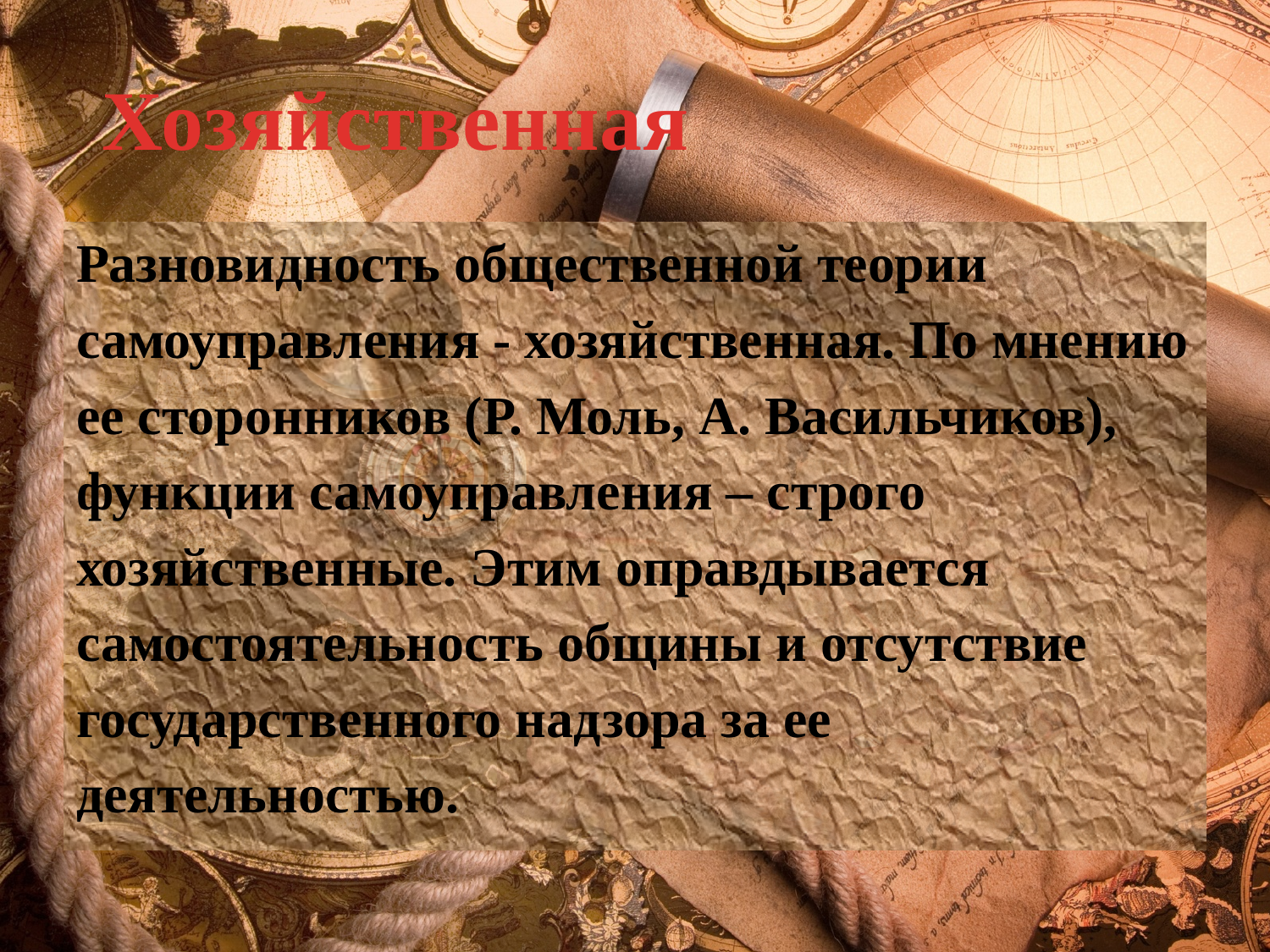

Хозяйственная
Разновидность общественной теории
самоуправления - хозяйственная. По мнению
ее сторонников (Р. Моль, А. Васильчиков),
функции самоуправления – строго
хозяйственные. Этим оправдывается
самостоятельность общины и отсутствие
государственного надзора за ее
деятельностью.